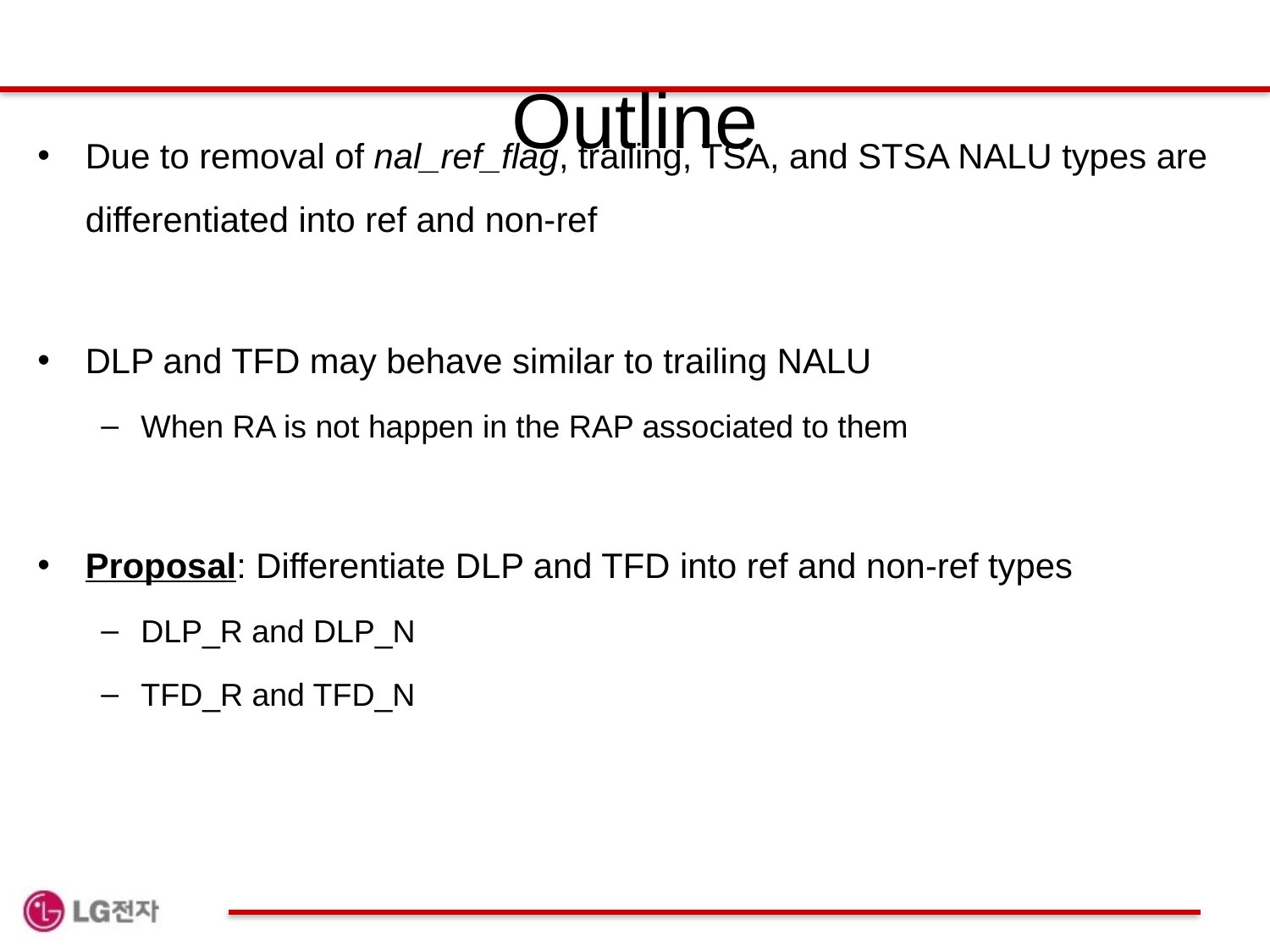

# Outline
Due to removal of nal_ref_flag, trailing, TSA, and STSA NALU types are differentiated into ref and non-ref

DLP and TFD may behave similar to trailing NALU
When RA is not happen in the RAP associated to them

Proposal: Differentiate DLP and TFD into ref and non-ref types
DLP_R and DLP_N
TFD_R and TFD_N